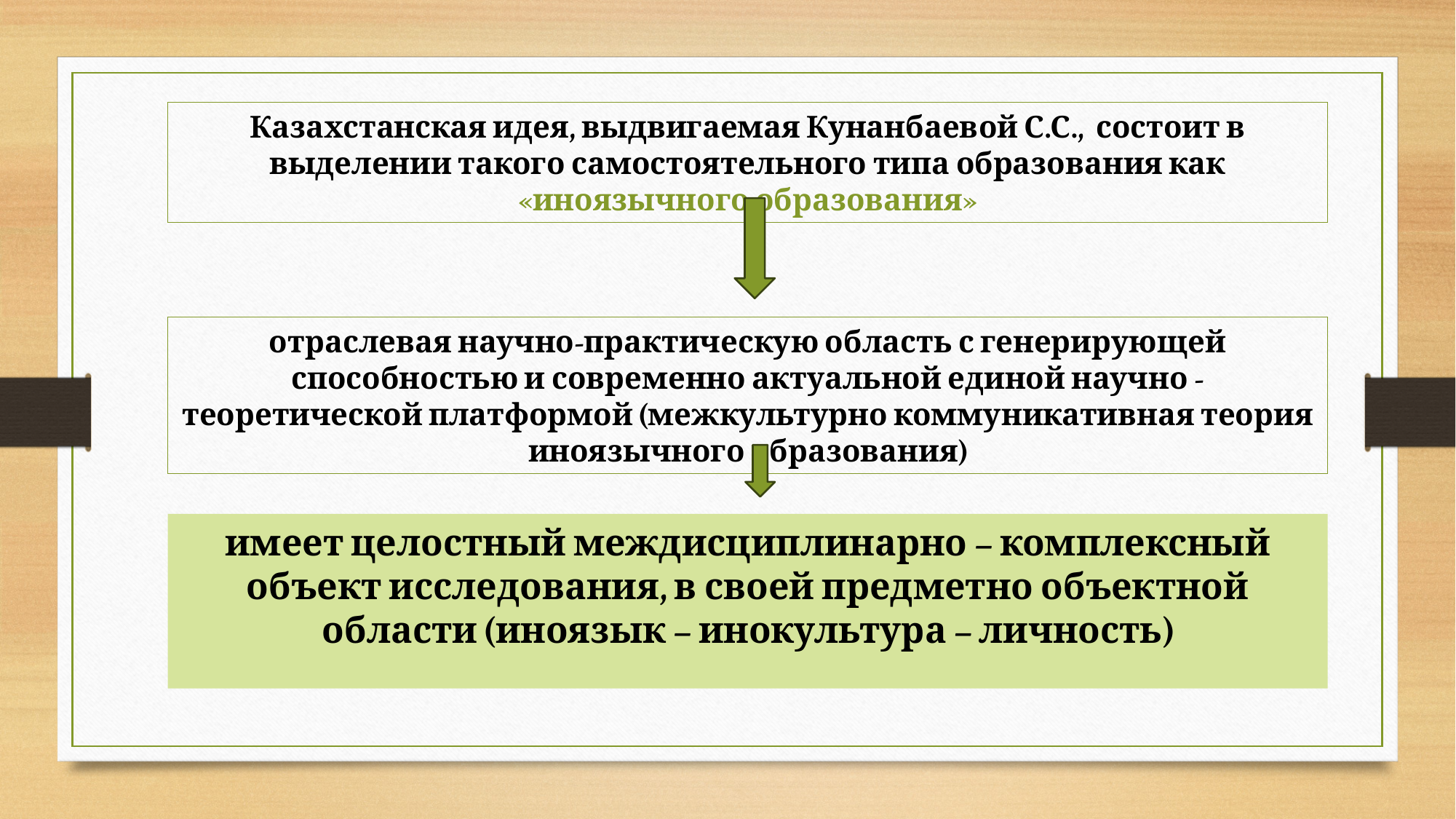

Казахстанская идея, выдвигаемая Кунанбаевой С.С.,  состоит в выделении такого самостоятельного типа образования как «иноязычного образования»

отраслевая научно-практическую область с генерирующей способностью и современно актуальной единой научно - теоретической платформой (межкультурно коммуникативная теория иноязычного образования)

имеет целостный междисциплинарно – комплексный объект исследования, в своей предметно объектной области (иноязык – инокультура – личность)